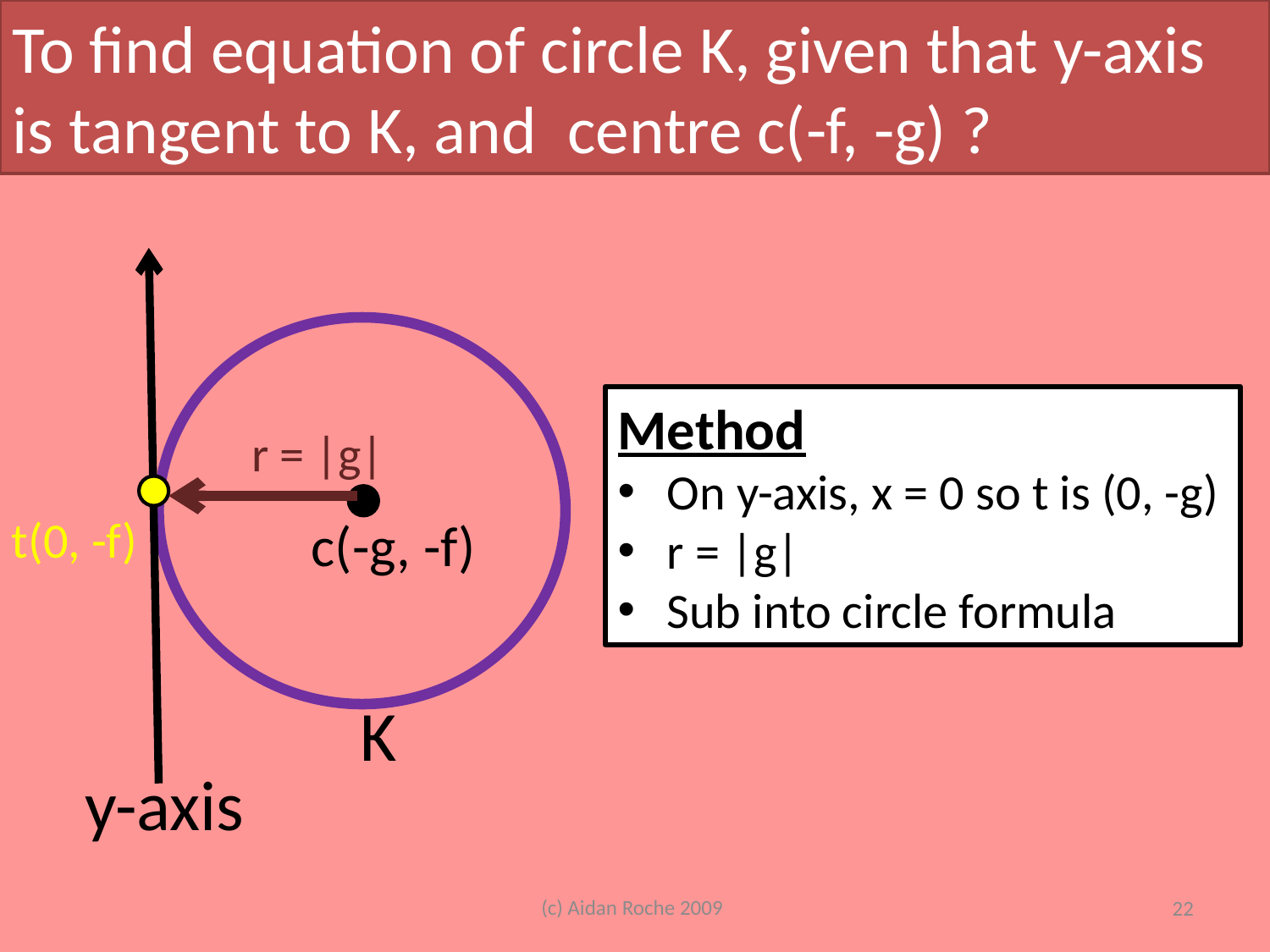

To find equation of circle K, given that y-axis is tangent to K, and  centre c(-f, -g) ?

Method
On y-axis, x = 0 so t is (0, -g)
r = |g|
Sub into circle formula
r = |g|

t(0, -f)
c(-g, -f)
K
y-axis
(c) Aidan Roche 2009
22